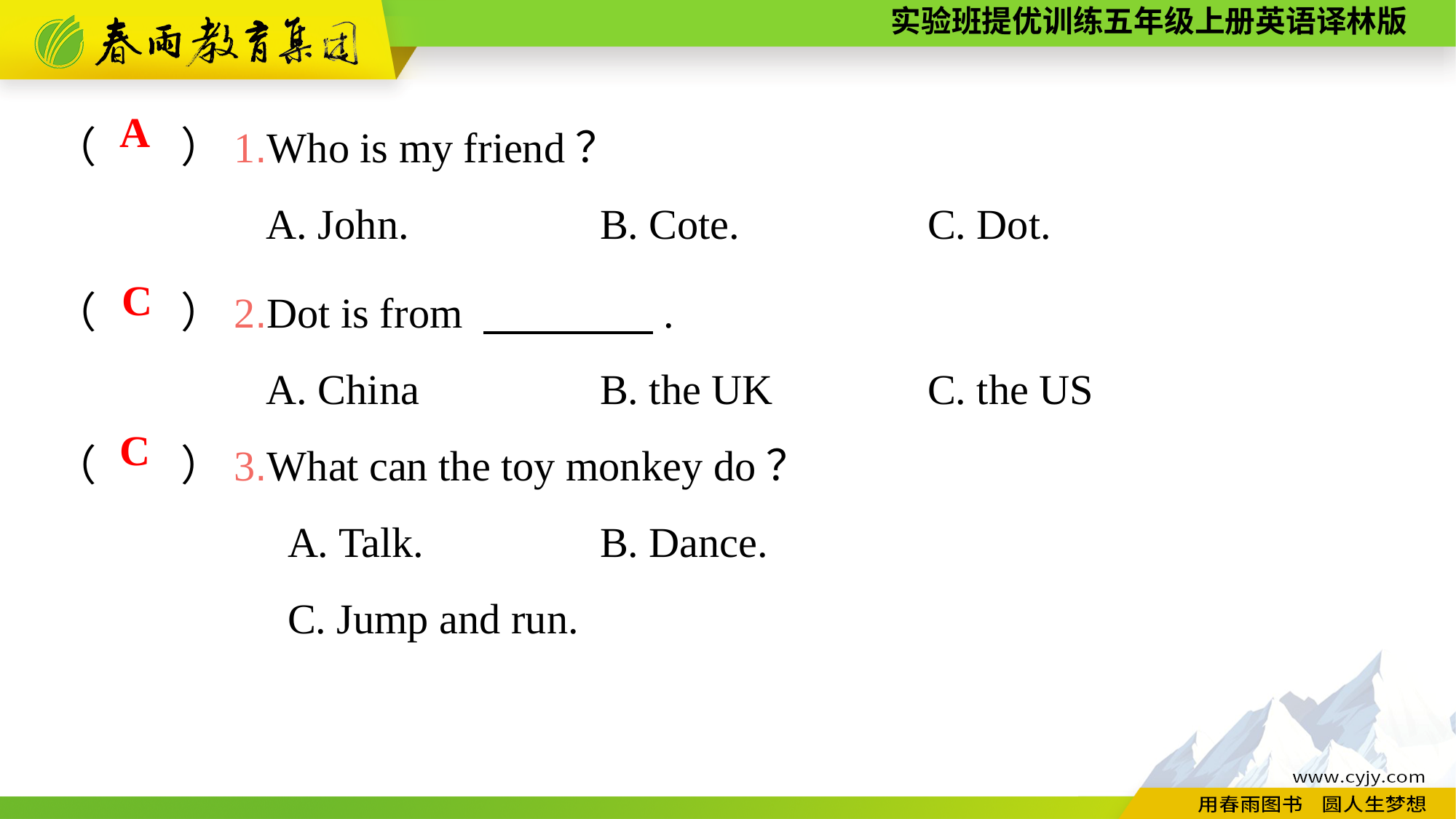

（　　）1.Who is my friend？
A. John.		B. Cote.		C. Dot.
A
（　　）2.Dot is from 　　　　.
A. China		B. the UK		C. the US
（　　）3.What can the toy monkey do？
A. Talk.		B. Dance.
C. Jump and run.
C
C